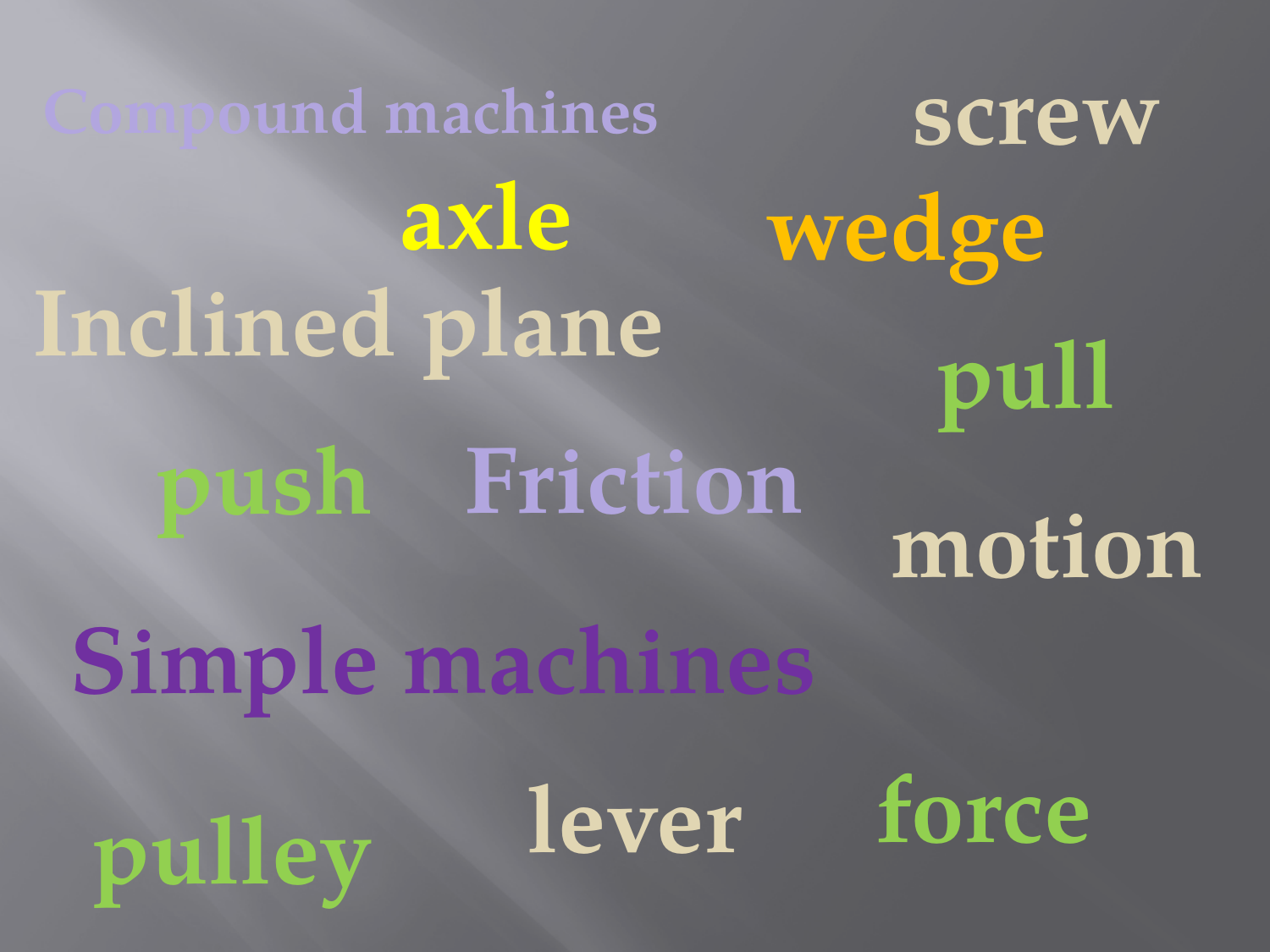

screw
Compound machines
axle
wedge
Inclined plane
pull
Friction
push
motion
Simple machines
force
lever
pulley